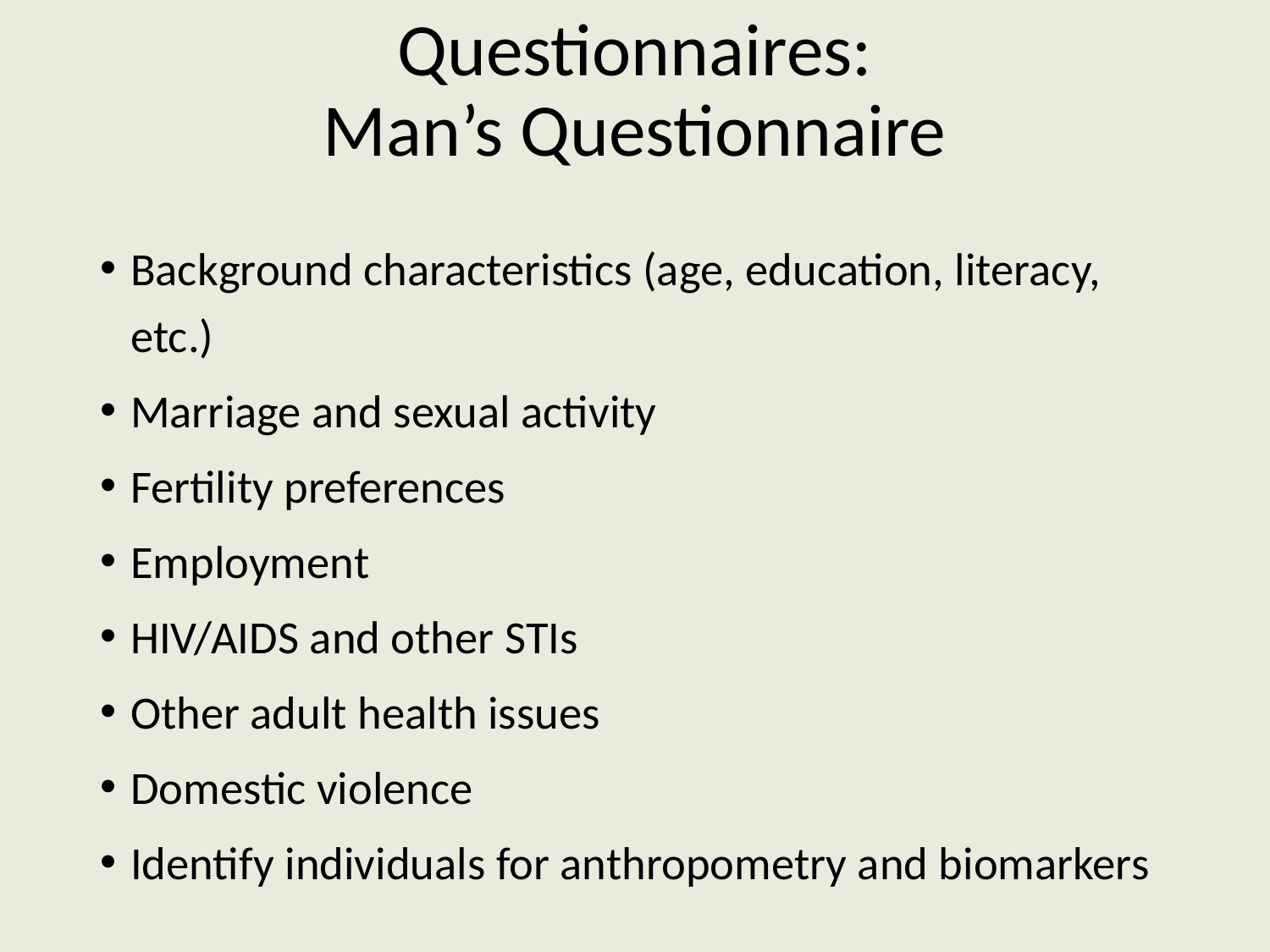

# Questionnaires: Man’s Questionnaire
Background characteristics (age, education, literacy, etc.)
Marriage and sexual activity
Fertility preferences
Employment
HIV/AIDS and other STIs
Other adult health issues
Domestic violence
Identify individuals for anthropometry and biomarkers